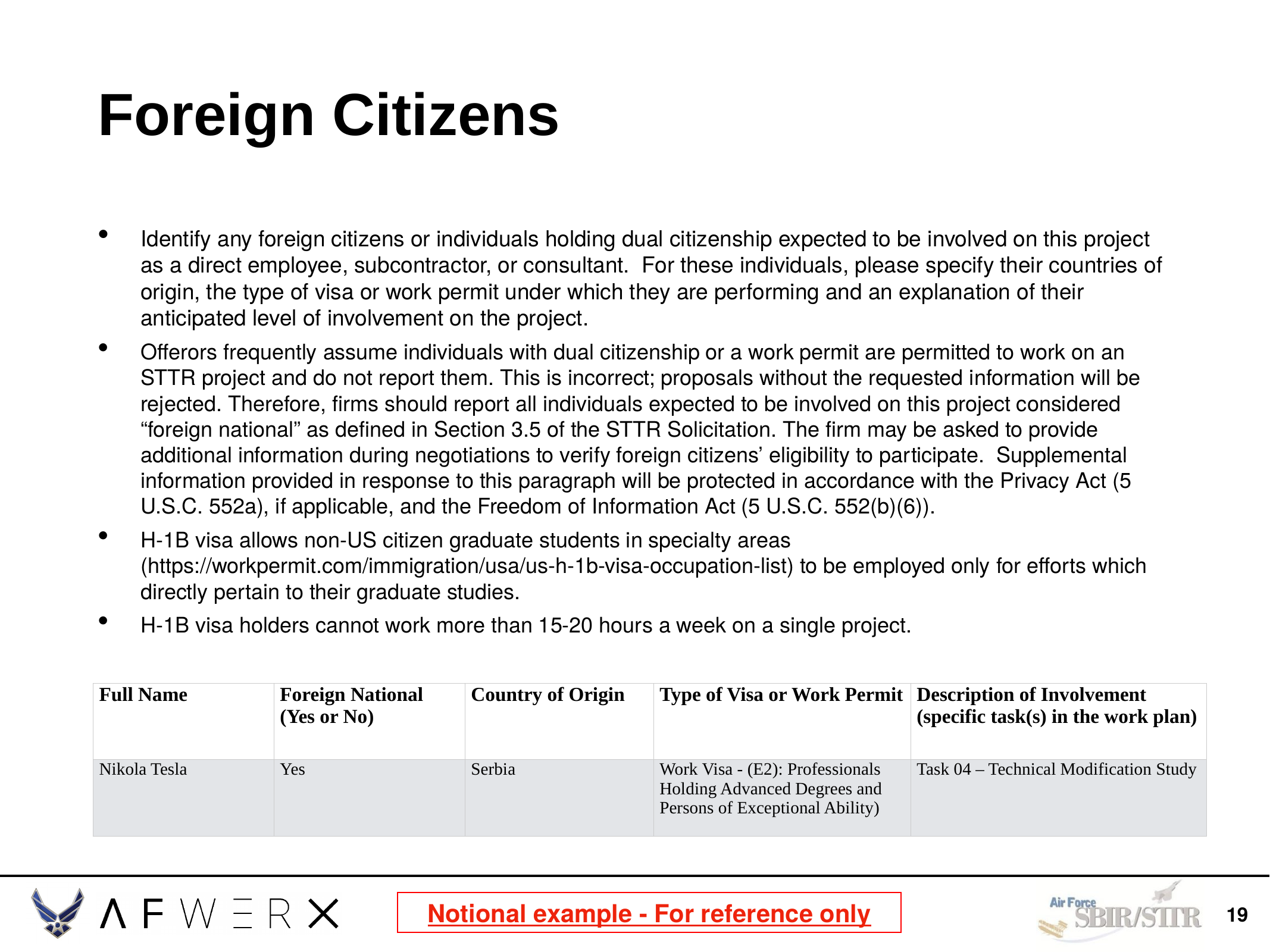

# Foreign Citizens
Identify any foreign citizens or individuals holding dual citizenship expected to be involved on this project as a direct employee, subcontractor, or consultant.  For these individuals, please specify their countries of origin, the type of visa or work permit under which they are performing and an explanation of their anticipated level of involvement on the project.
Offerors frequently assume individuals with dual citizenship or a work permit are permitted to work on an STTR project and do not report them. This is incorrect; proposals without the requested information will be rejected. Therefore, firms should report all individuals expected to be involved on this project considered “foreign national” as defined in Section 3.5 of the STTR Solicitation. The firm may be asked to provide additional information during negotiations to verify foreign citizens’ eligibility to participate.  Supplemental information provided in response to this paragraph will be protected in accordance with the Privacy Act (5 U.S.C. 552a), if applicable, and the Freedom of Information Act (5 U.S.C. 552(b)(6)).
H-1B visa allows non-US citizen graduate students in specialty areas (https://workpermit.com/immigration/usa/us-h-1b-visa-occupation-list) to be employed only for efforts which directly pertain to their graduate studies.
H-1B visa holders cannot work more than 15-20 hours a week on a single project.

| Full Name | Foreign National (Yes or No) | Country of Origin | Type of Visa or Work Permit | Description of Involvement (specific task(s) in the work plan) |
| --- | --- | --- | --- | --- |
| Nikola Tesla | Yes | Serbia | Work Visa - (E2): Professionals Holding Advanced Degrees and Persons of Exceptional Ability) | Task 04 – Technical Modification Study |